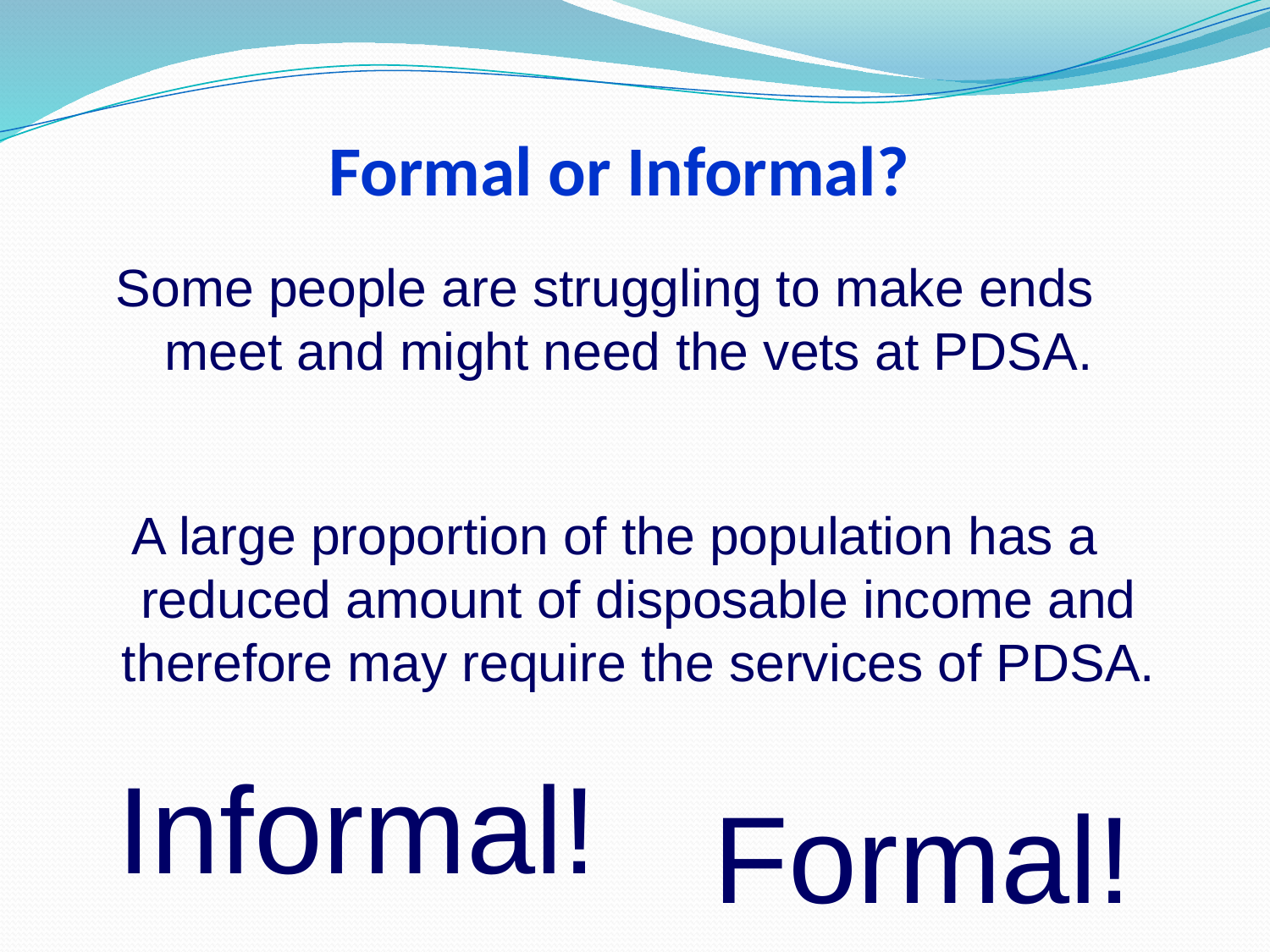

Formal or Informal?

Some people are struggling to make ends meet and might need the vets at PDSA.
A large proportion of the population has a reduced amount of disposable income and therefore may require the services of PDSA.
Informal!
Formal!